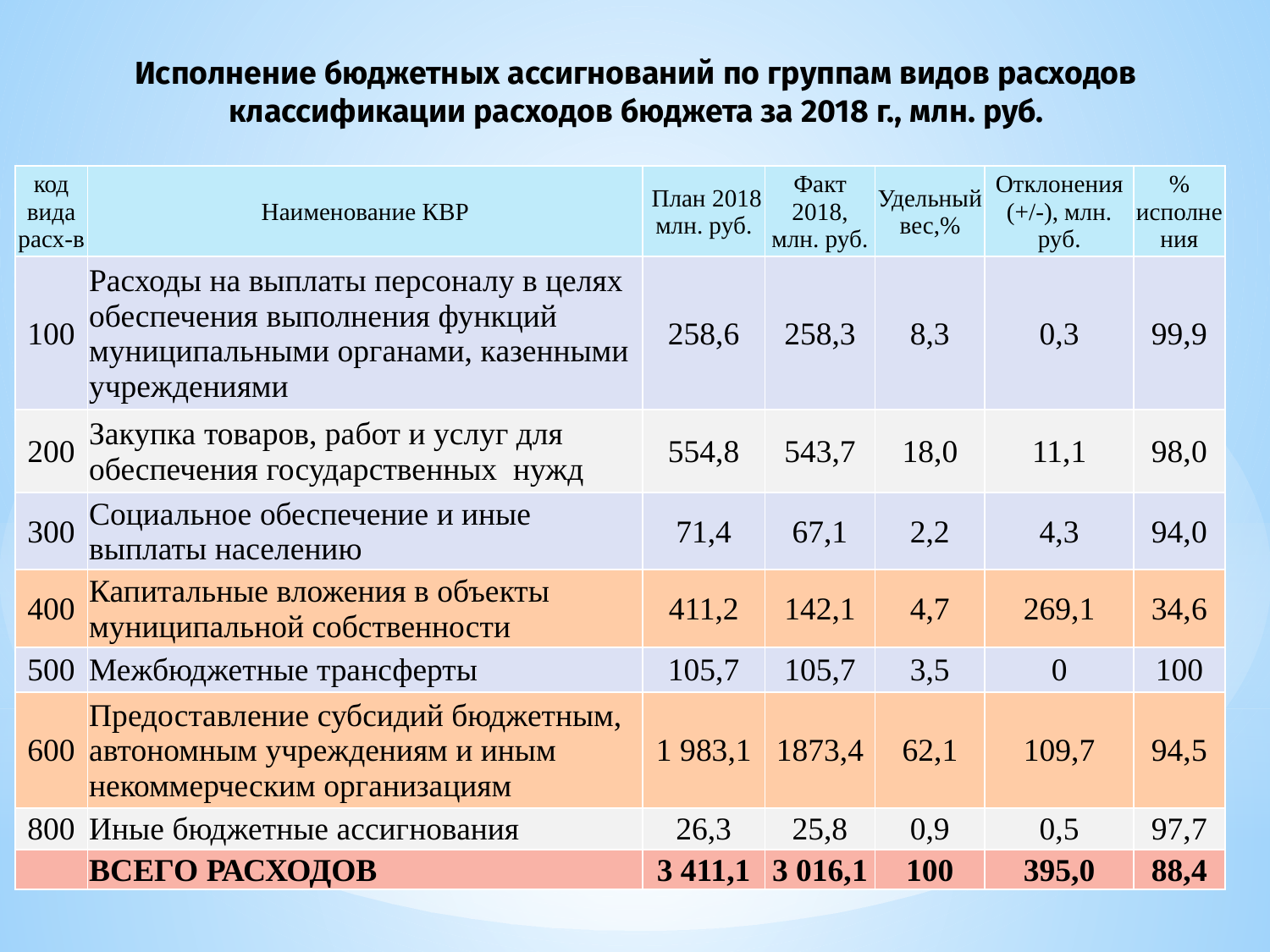

# Исполнение бюджетных ассигнований по группам видов расходов классификации расходов бюджета за 2018 г., млн. руб.
| код вида расх-в | Наименование КВР | План 2018 млн. руб. | Факт 2018, млн. руб. | Удельный вес,% | Отклонения (+/-), млн. руб. | % исполнения |
| --- | --- | --- | --- | --- | --- | --- |
| 100 | Расходы на выплаты персоналу в целях обеспечения выполнения функций муниципальными органами, казенными учреждениями | 258,6 | 258,3 | 8,3 | 0,3 | 99,9 |
| 200 | Закупка товаров, работ и услуг для обеспечения государственных нужд | 554,8 | 543,7 | 18,0 | 11,1 | 98,0 |
| 300 | Социальное обеспечение и иные выплаты населению | 71,4 | 67,1 | 2,2 | 4,3 | 94,0 |
| 400 | Капитальные вложения в объекты муниципальной собственности | 411,2 | 142,1 | 4,7 | 269,1 | 34,6 |
| 500 | Межбюджетные трансферты | 105,7 | 105,7 | 3,5 | 0 | 100 |
| 600 | Предоставление субсидий бюджетным, автономным учреждениям и иным некоммерческим организациям | 1 983,1 | 1873,4 | 62,1 | 109,7 | 94,5 |
| 800 | Иные бюджетные ассигнования | 26,3 | 25,8 | 0,9 | 0,5 | 97,7 |
|  | ВСЕГО РАСХОДОВ | 3 411,1 | 3 016,1 | 100 | 395,0 | 88,4 |